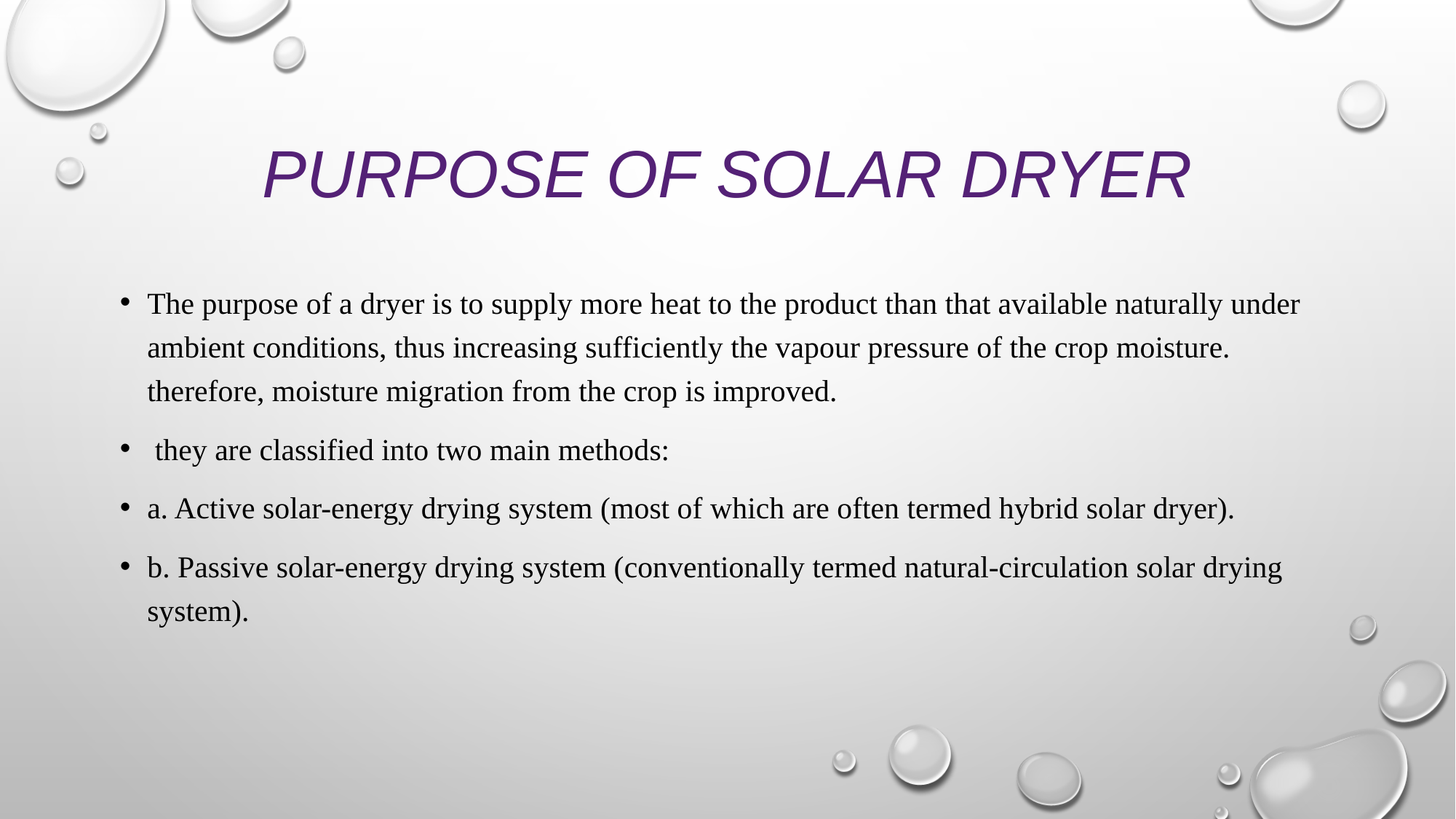

# Purpose of solar dryer
The purpose of a dryer is to supply more heat to the product than that available naturally under ambient conditions, thus increasing sufficiently the vapour pressure of the crop moisture. therefore, moisture migration from the crop is improved.
 they are classified into two main methods:
a. Active solar-energy drying system (most of which are often termed hybrid solar dryer).
b. Passive solar-energy drying system (conventionally termed natural-circulation solar drying system).